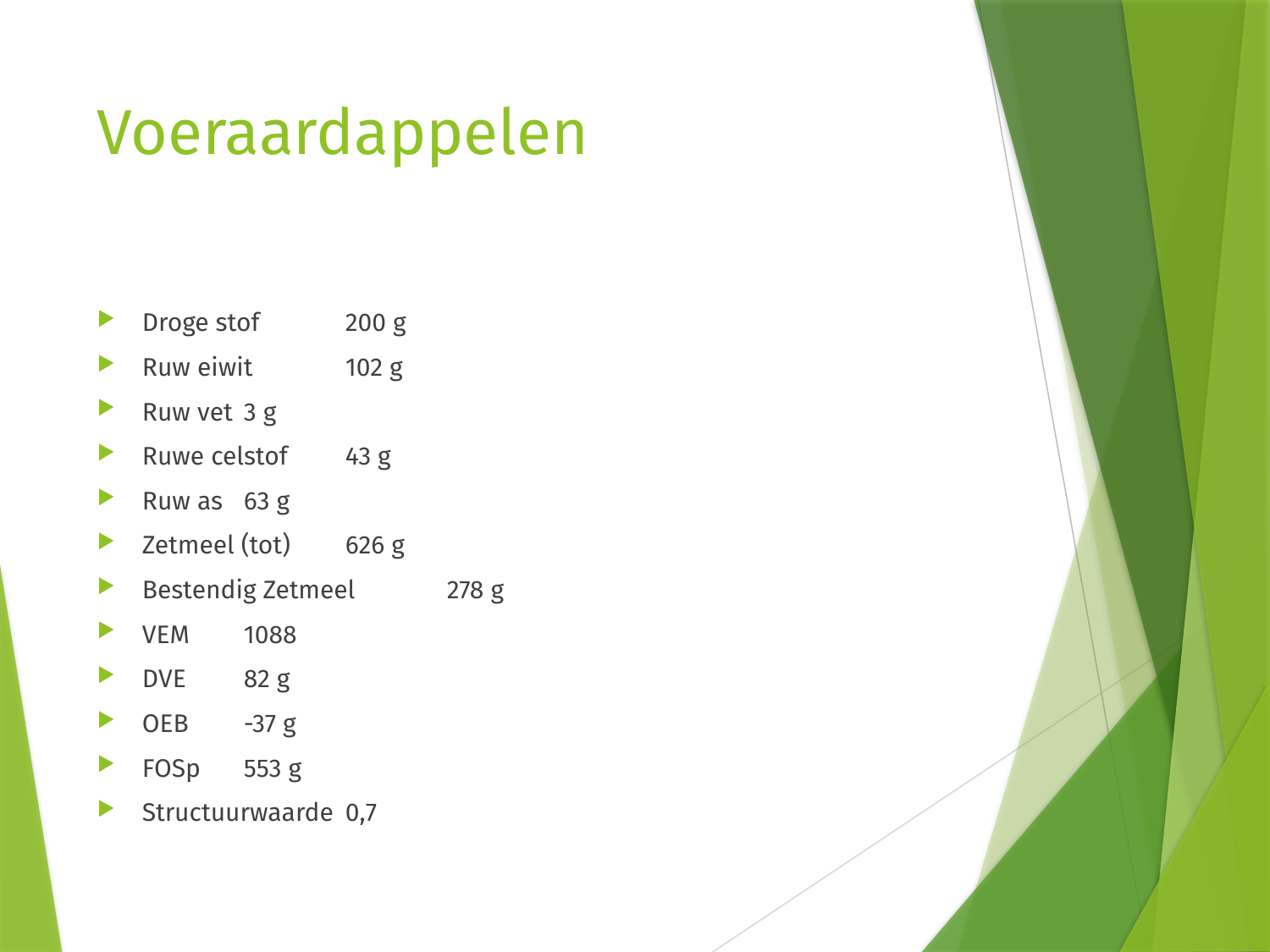

# Voeraardappelen
Droge stof 			200 g
Ruw eiwit 			102 g
Ruw vet 			3 g
Ruwe celstof 		43 g
Ruw as 			63 g
Zetmeel (tot) 		626 g
Bestendig Zetmeel 	278 g
VEM 				1088
DVE 				82 g
OEB 				-37 g
FOSp 				553 g
Structuurwaarde 		0,7